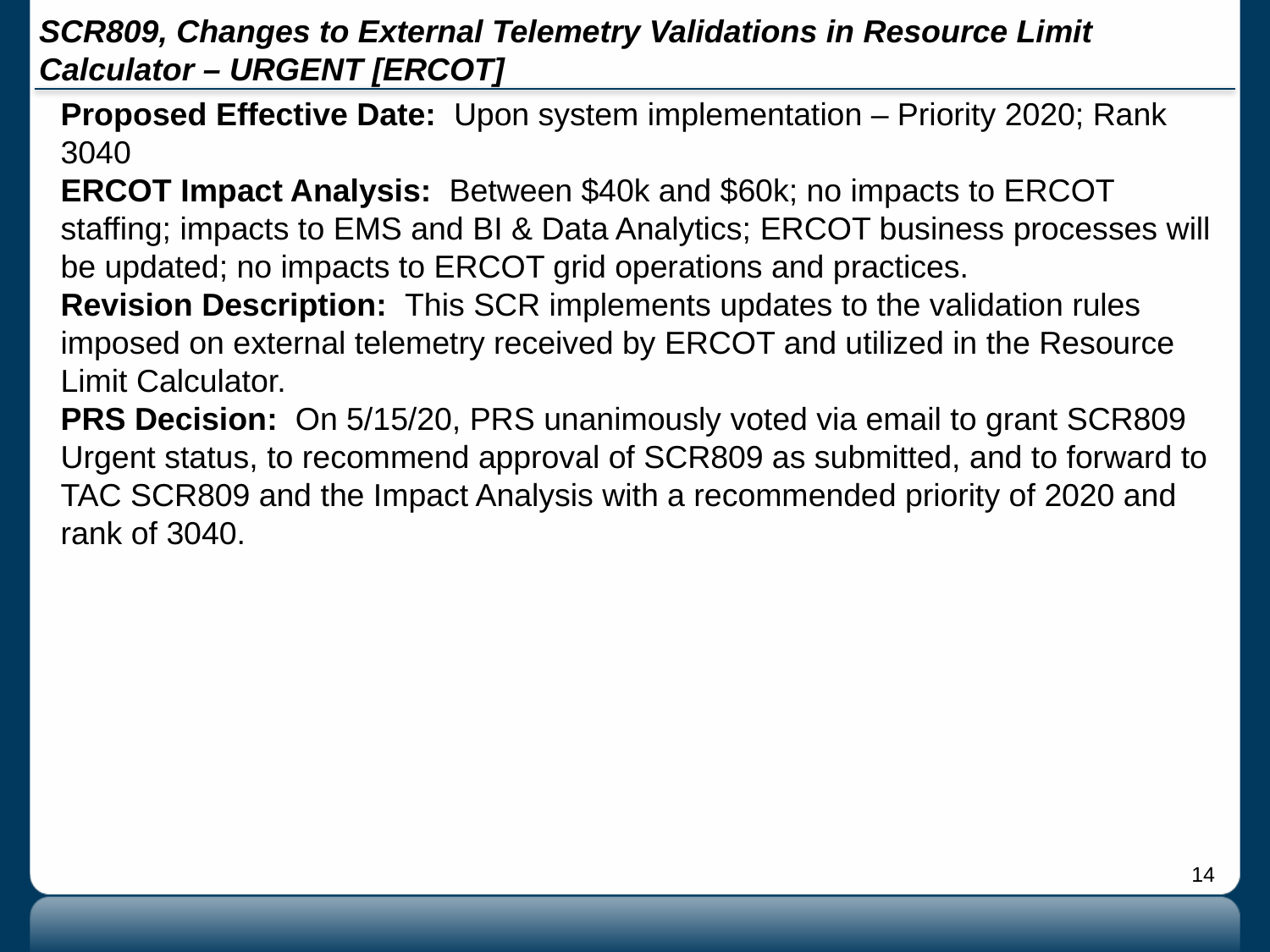

# SCR809, Changes to External Telemetry Validations in Resource Limit Calculator – URGENT [ERCOT]
Proposed Effective Date:  Upon system implementation – Priority 2020; Rank 3040
ERCOT Impact Analysis:  Between $40k and $60k; no impacts to ERCOT staffing; impacts to EMS and BI & Data Analytics; ERCOT business processes will be updated; no impacts to ERCOT grid operations and practices.
Revision Description:  This SCR implements updates to the validation rules imposed on external telemetry received by ERCOT and utilized in the Resource Limit Calculator.
PRS Decision:  On 5/15/20, PRS unanimously voted via email to grant SCR809 Urgent status, to recommend approval of SCR809 as submitted, and to forward to TAC SCR809 and the Impact Analysis with a recommended priority of 2020 and rank of 3040.